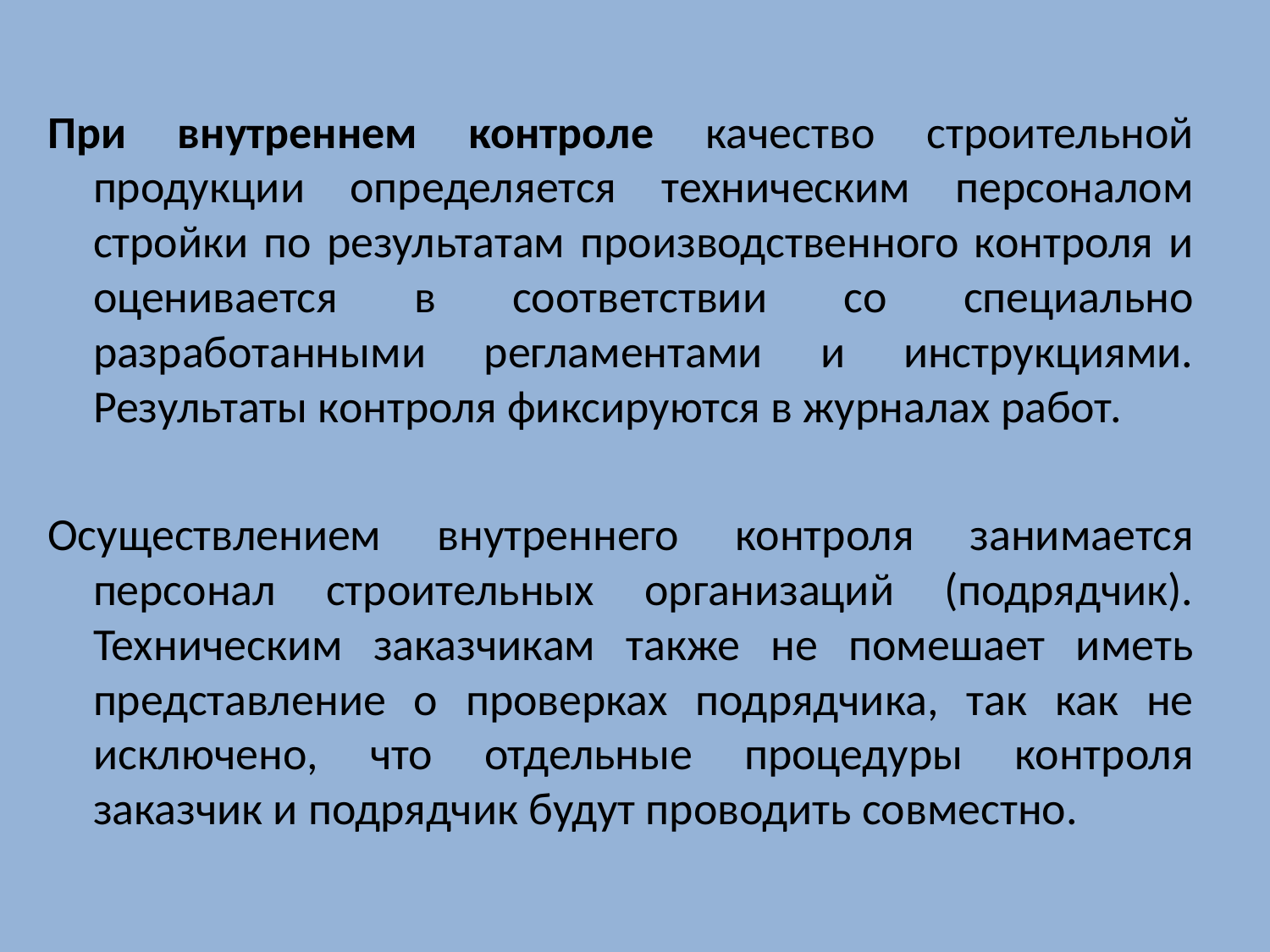

При внутреннем контроле качество строительной продукции определяется техническим персоналом стройки по результатам производственного контроля и оценивается в соответствии со специально разработанными регламентами и инструкциями. Результаты контроля фиксируются в журналах работ.

Осуществлением внутреннего контроля занимается персонал строительных организаций (подрядчик). Техническим заказчикам также не помешает иметь представление о проверках подрядчика, так как не исключено, что отдельные процедуры контроля заказчик и подрядчик будут проводить совместно.